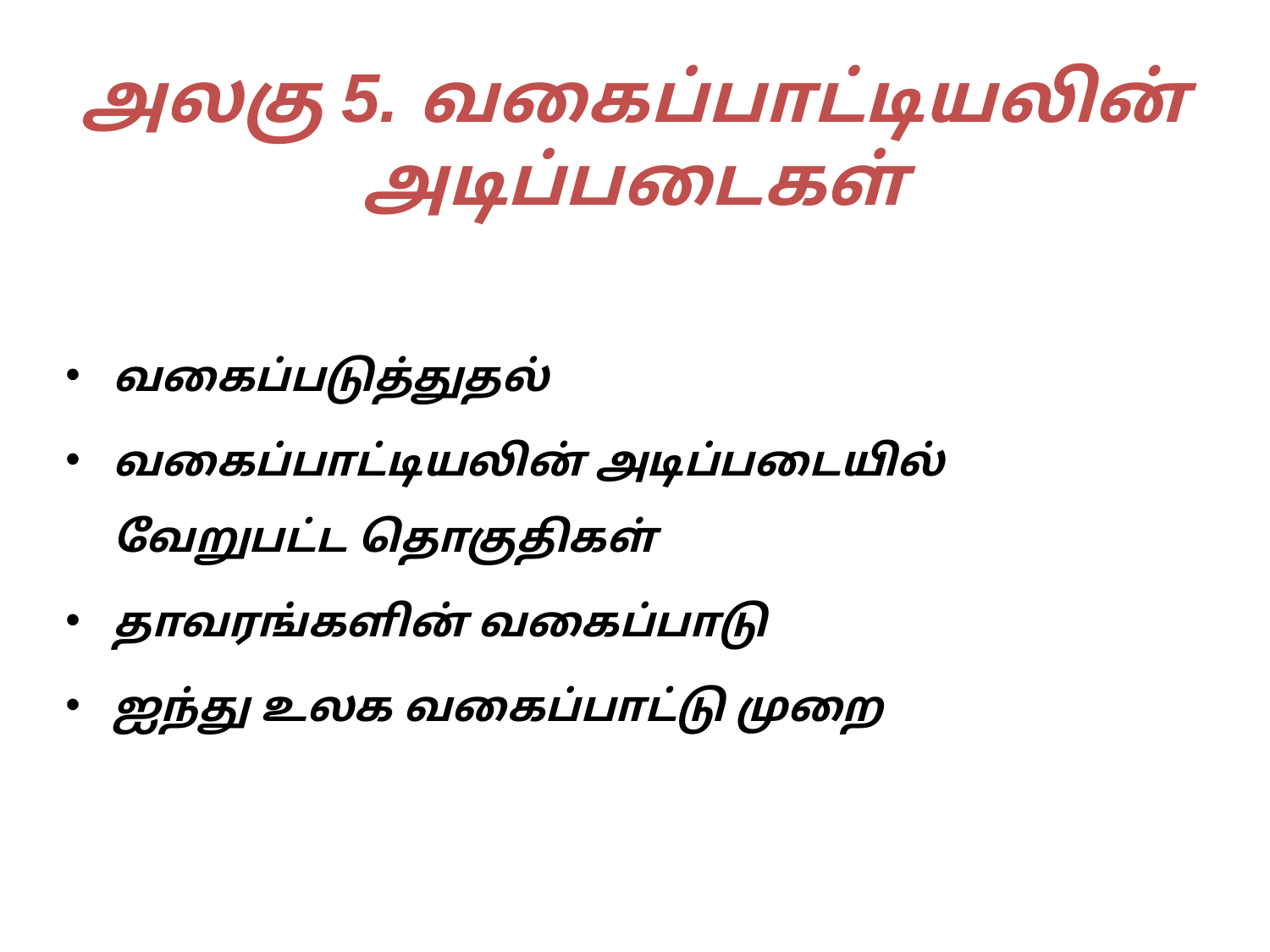

# அலகு 5. வகைப்பாட்டியலின் அடிப்படைகள்
வகைப்படுத்துதல்
வகைப்பாட்டியலின் அடிப்படையில் வேறுபட்ட தொகுதிகள்
தாவரங்களின் வகைப்பாடு
ஐந்து உலக வகைப்பாட்டு முறை